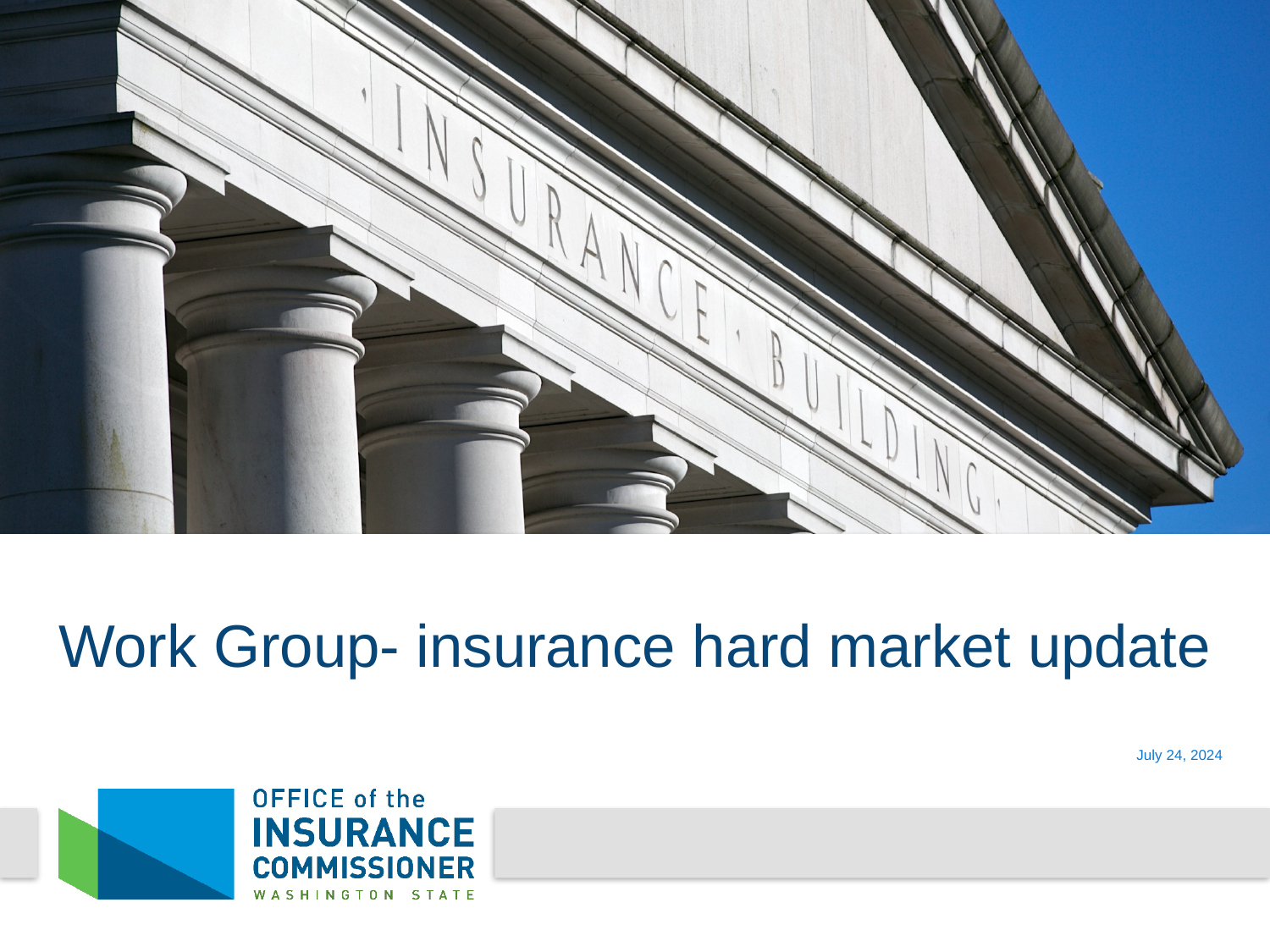

# Work Group- insurance hard market update
July 24, 2024